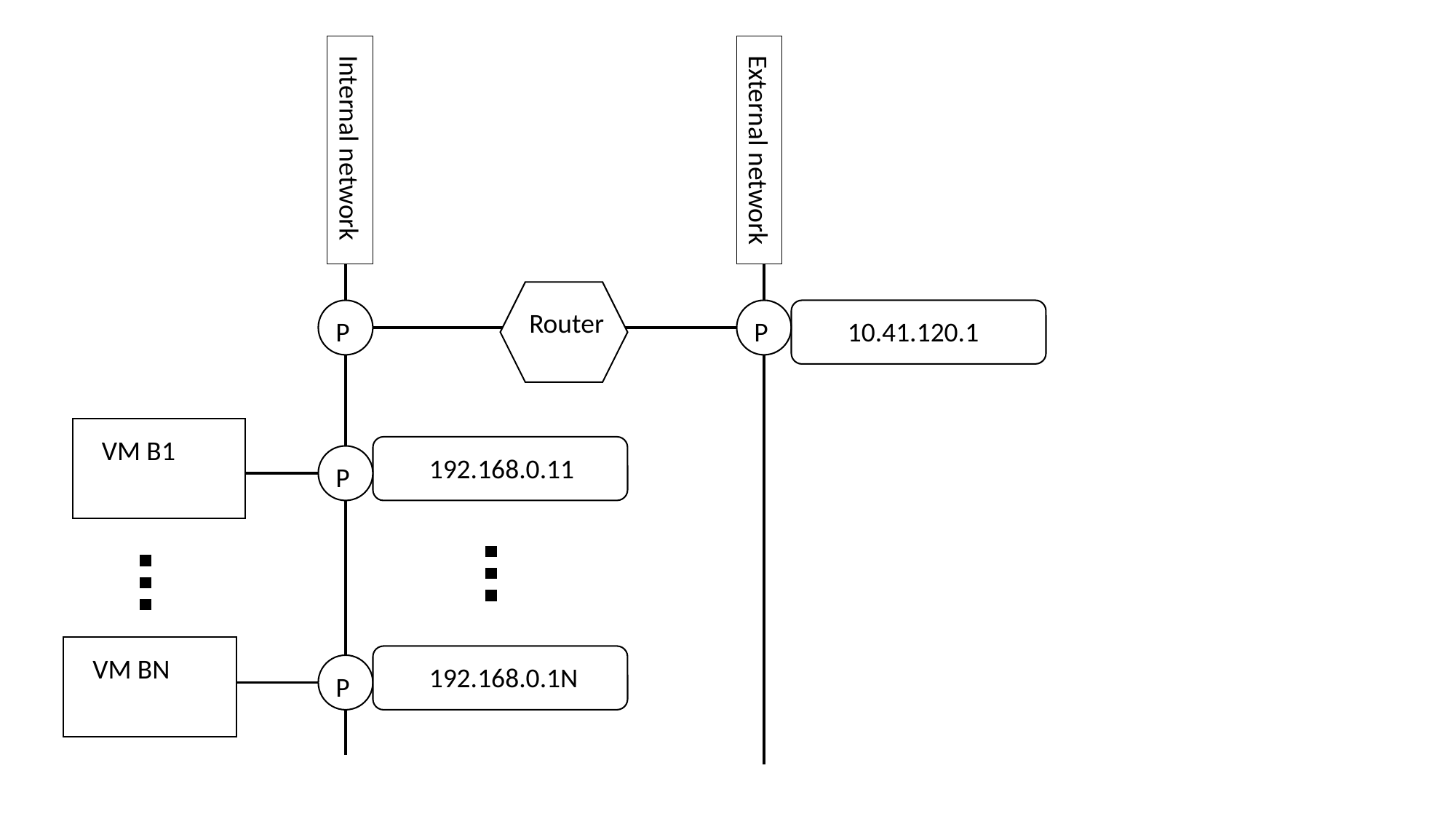

Internal network
External network

Router

P
P
10.41.120.1

VM B1

192.168.0.11
P

VM BN

192.168.0.1N
P